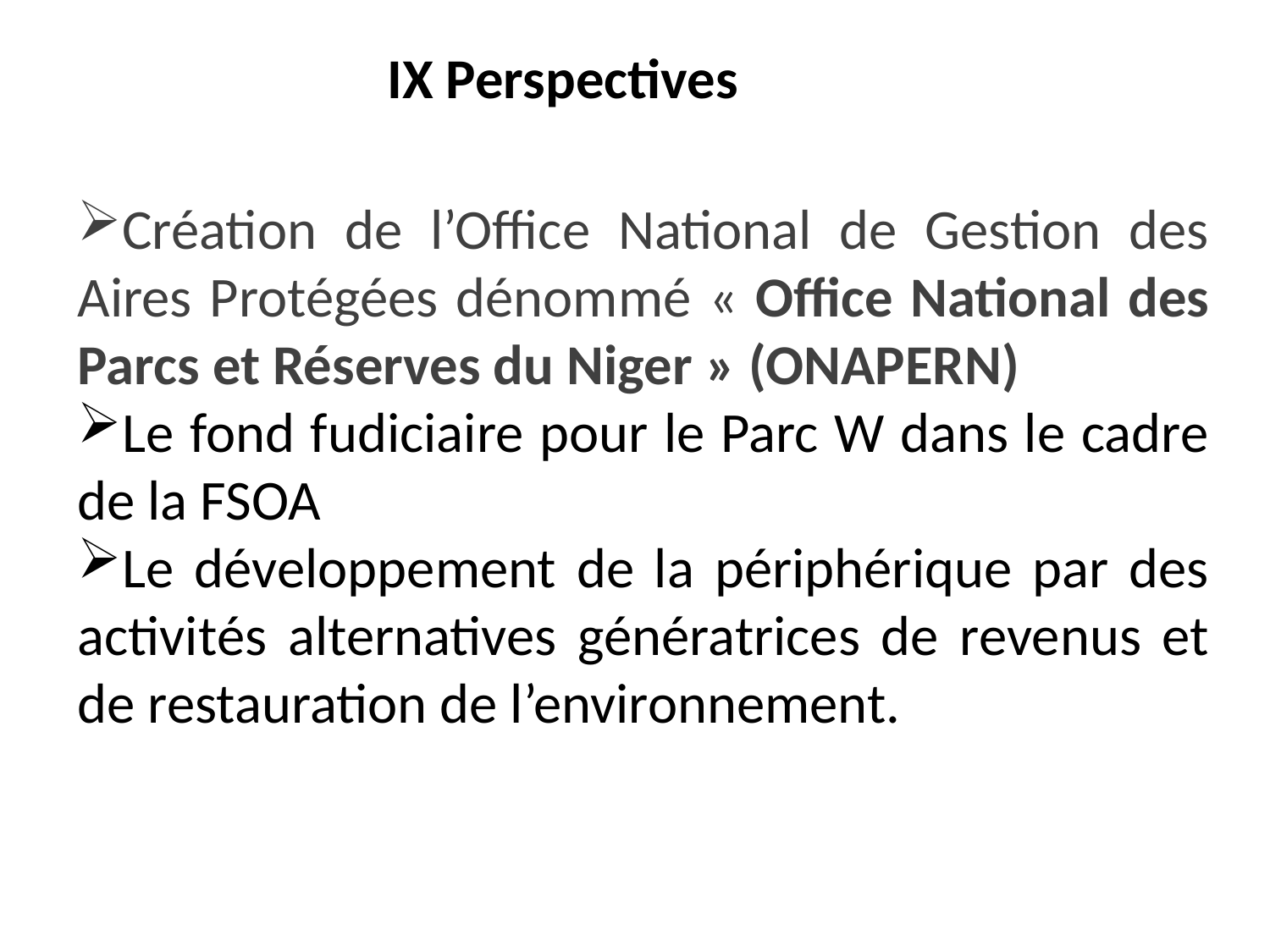

IX Perspectives

Création de l’Office National de Gestion des Aires Protégées dénommé « Office National des Parcs et Réserves du Niger » (ONAPERN)
Le fond fudiciaire pour le Parc W dans le cadre de la FSOA
Le développement de la périphérique par des activités alternatives génératrices de revenus et de restauration de l’environnement.